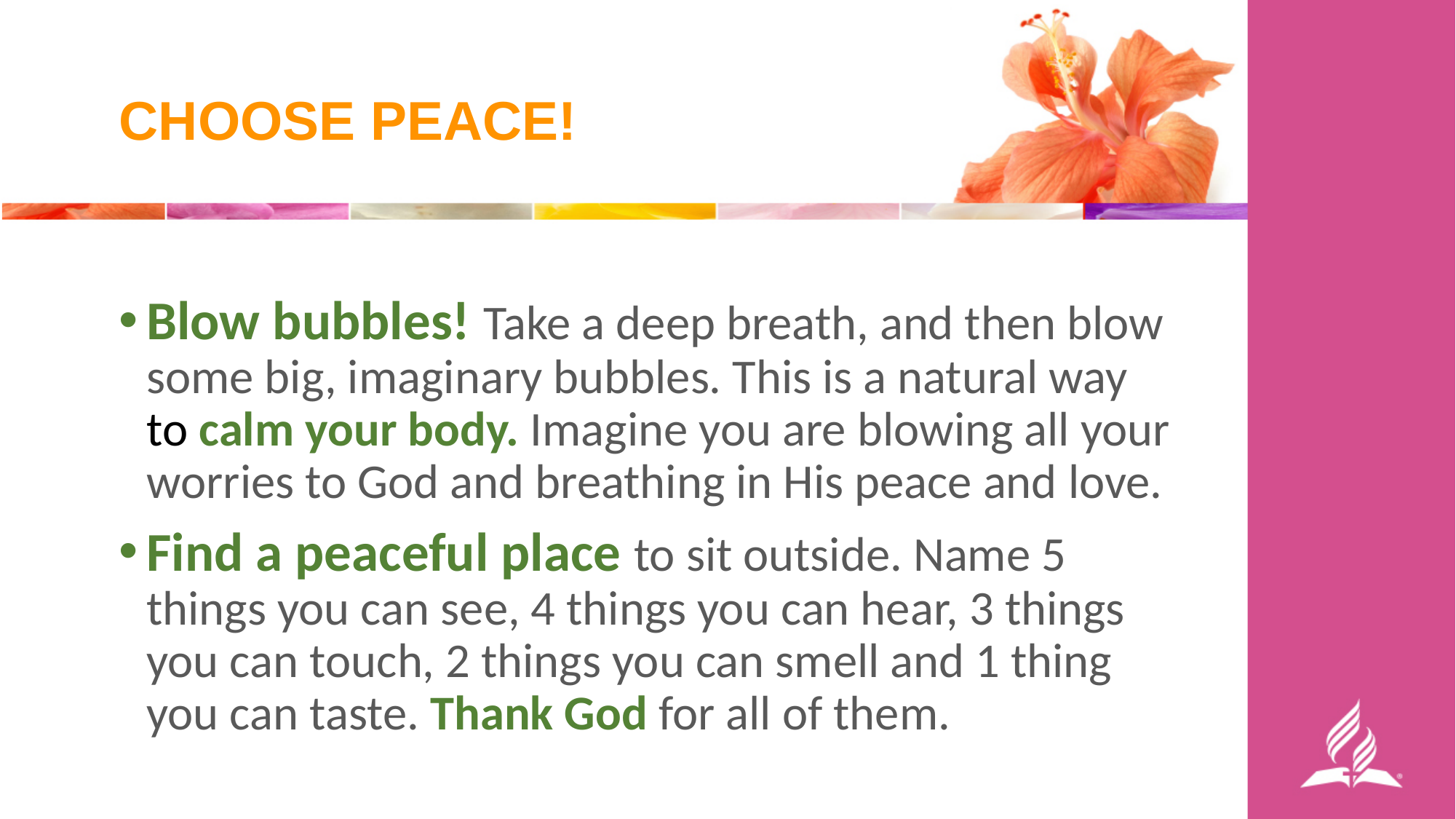

CHOOSE PEACE!
Blow bubbles! Take a deep breath, and then blow some big, imaginary bubbles. This is a natural way to calm your body. Imagine you are blowing all your worries to God and breathing in His peace and love.
Find a peaceful place to sit outside. Name 5 things you can see, 4 things you can hear, 3 things you can touch, 2 things you can smell and 1 thing you can taste. Thank God for all of them.